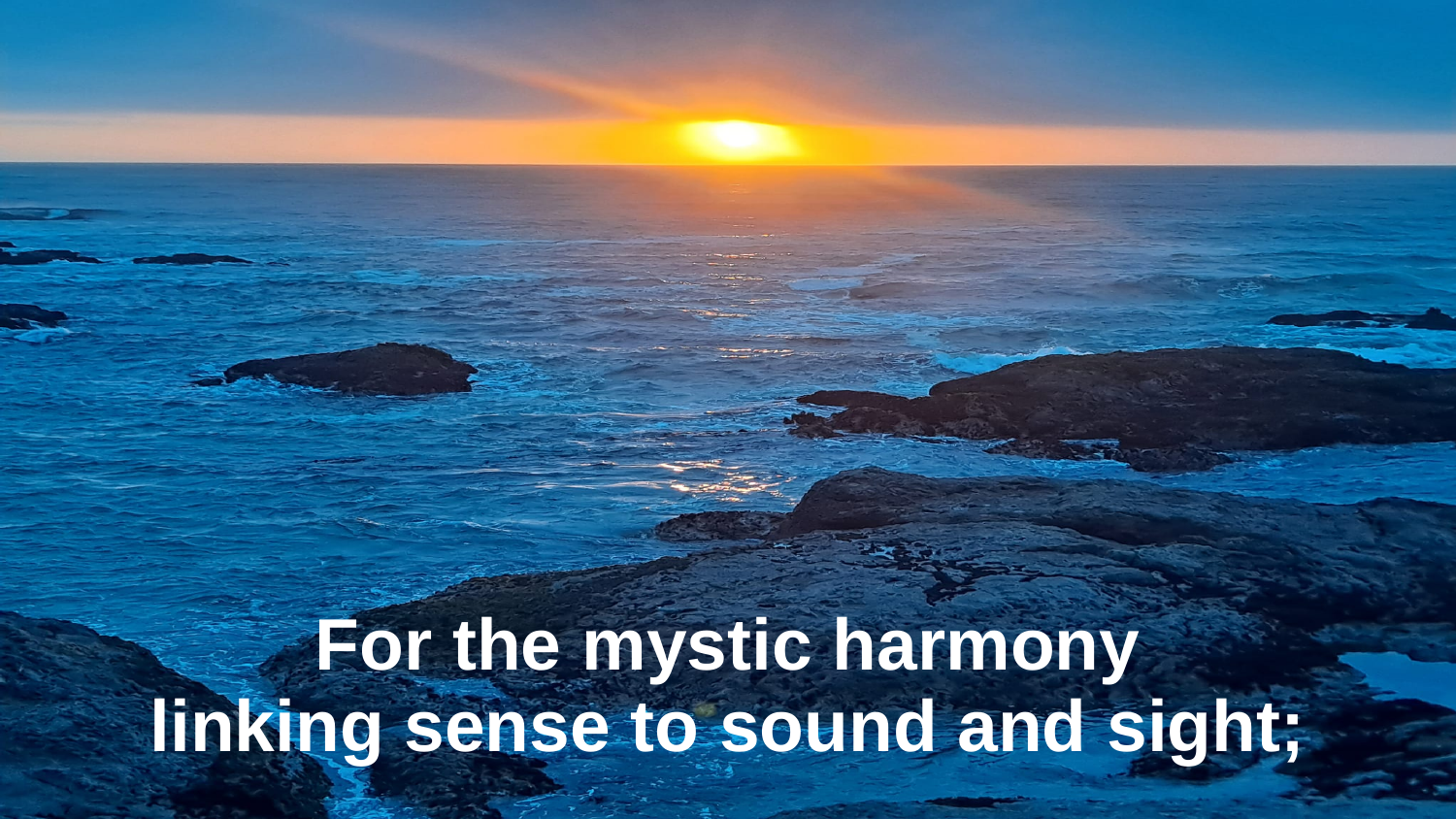

For the mystic harmony
linking sense to sound and sight;